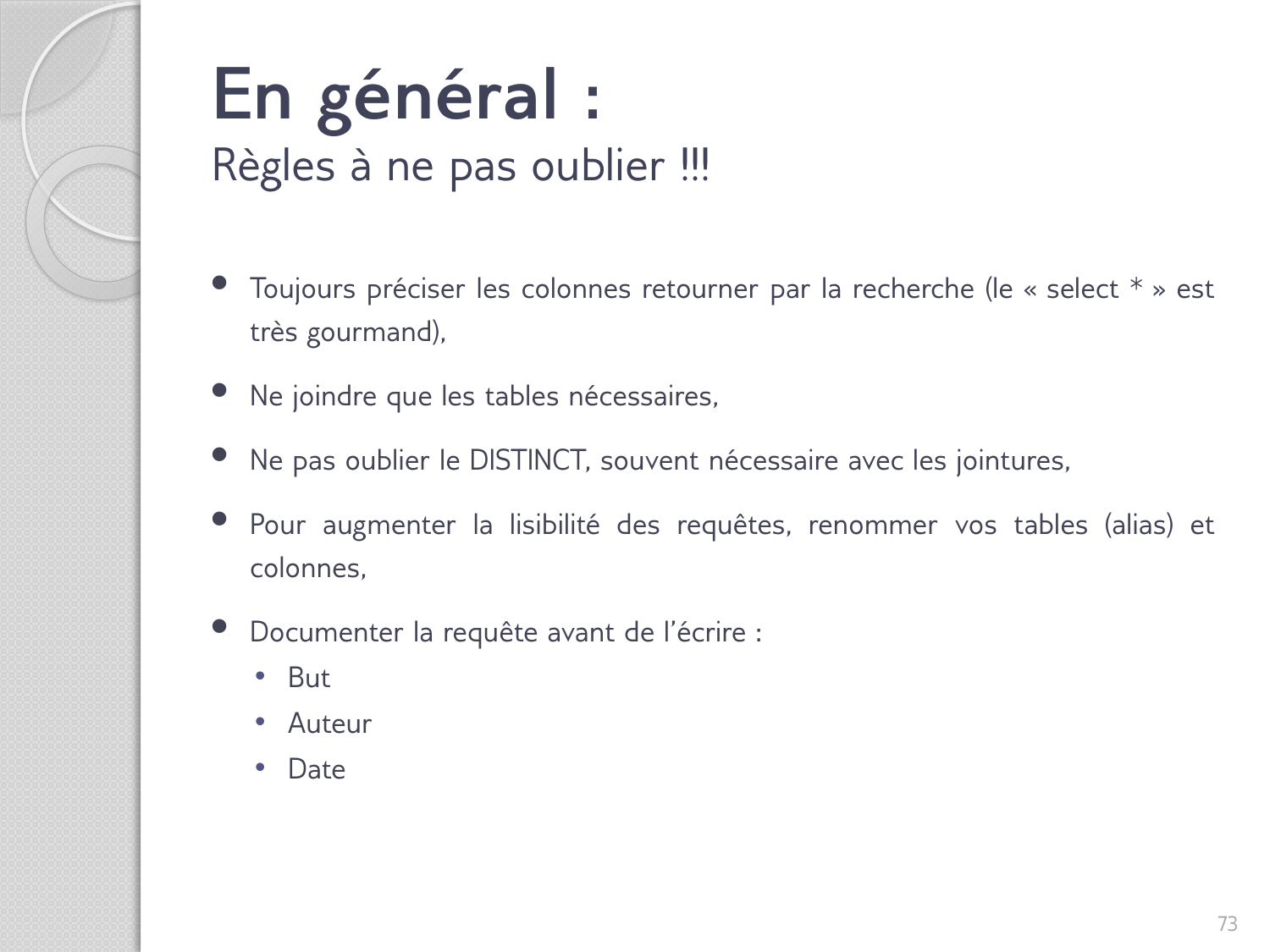

# En général : Règles à ne pas oublier !!!
Toujours préciser les colonnes retourner par la recherche (le « select * » est très gourmand),
Ne joindre que les tables nécessaires,
Ne pas oublier le DISTINCT, souvent nécessaire avec les jointures,
Pour augmenter la lisibilité des requêtes, renommer vos tables (alias) et colonnes,
Documenter la requête avant de l’écrire :
But
Auteur
Date
73